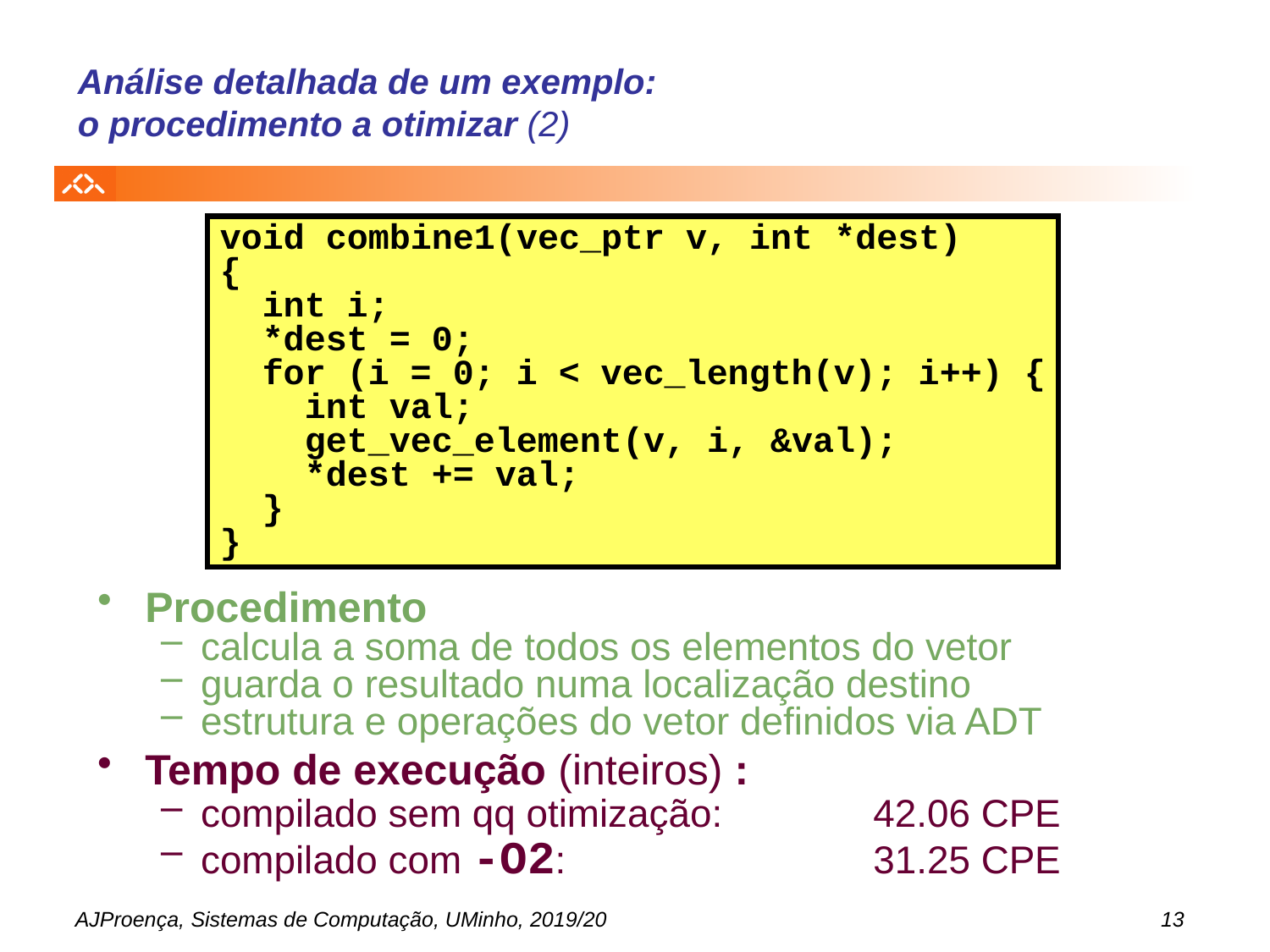

# Análise detalhada de um exemplo: o procedimento a otimizar (2)

void combine1(vec_ptr v, int *dest)
{
  int i;
  *dest = 0;
  for (i = 0; i < vec_length(v); i++) {
    int val;
    get_vec_element(v, i, &val);
    *dest += val;
  }
}
Procedimento
calcula a soma de todos os elementos do vetor
guarda o resultado numa localização destino
estrutura e operações do vetor definidos via ADT
Tempo de execução (inteiros) :
compilado sem qq otimização: 	42.06 CPE
compilado com -O2:	31.25 CPE